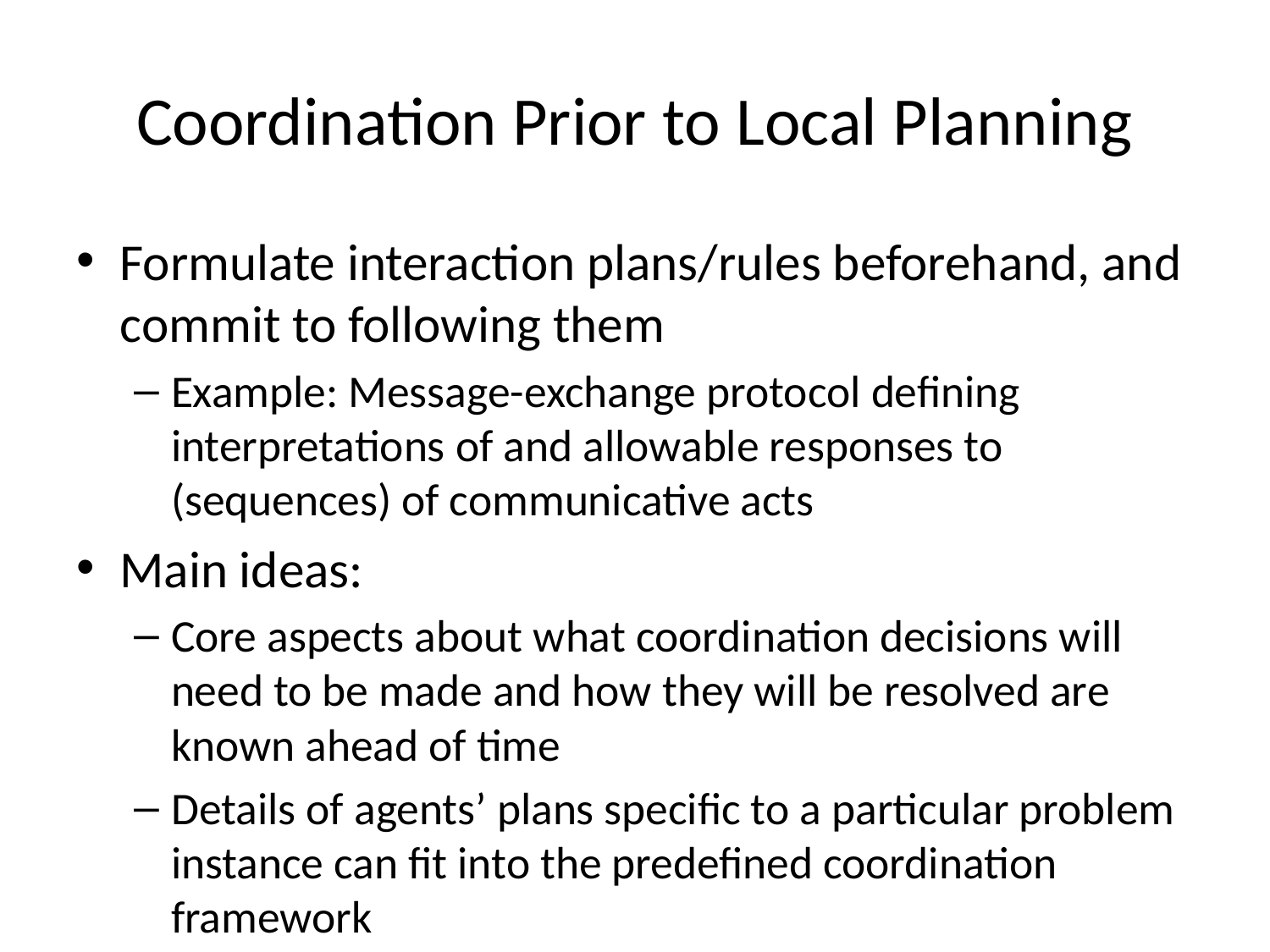

# Coordination Prior to Local Planning
Formulate interaction plans/rules beforehand, and commit to following them
Example: Message-exchange protocol defining interpretations of and allowable responses to (sequences) of communicative acts
Main ideas:
Core aspects about what coordination decisions will need to be made and how they will be resolved are known ahead of time
Details of agents’ plans specific to a particular problem instance can fit into the predefined coordination framework